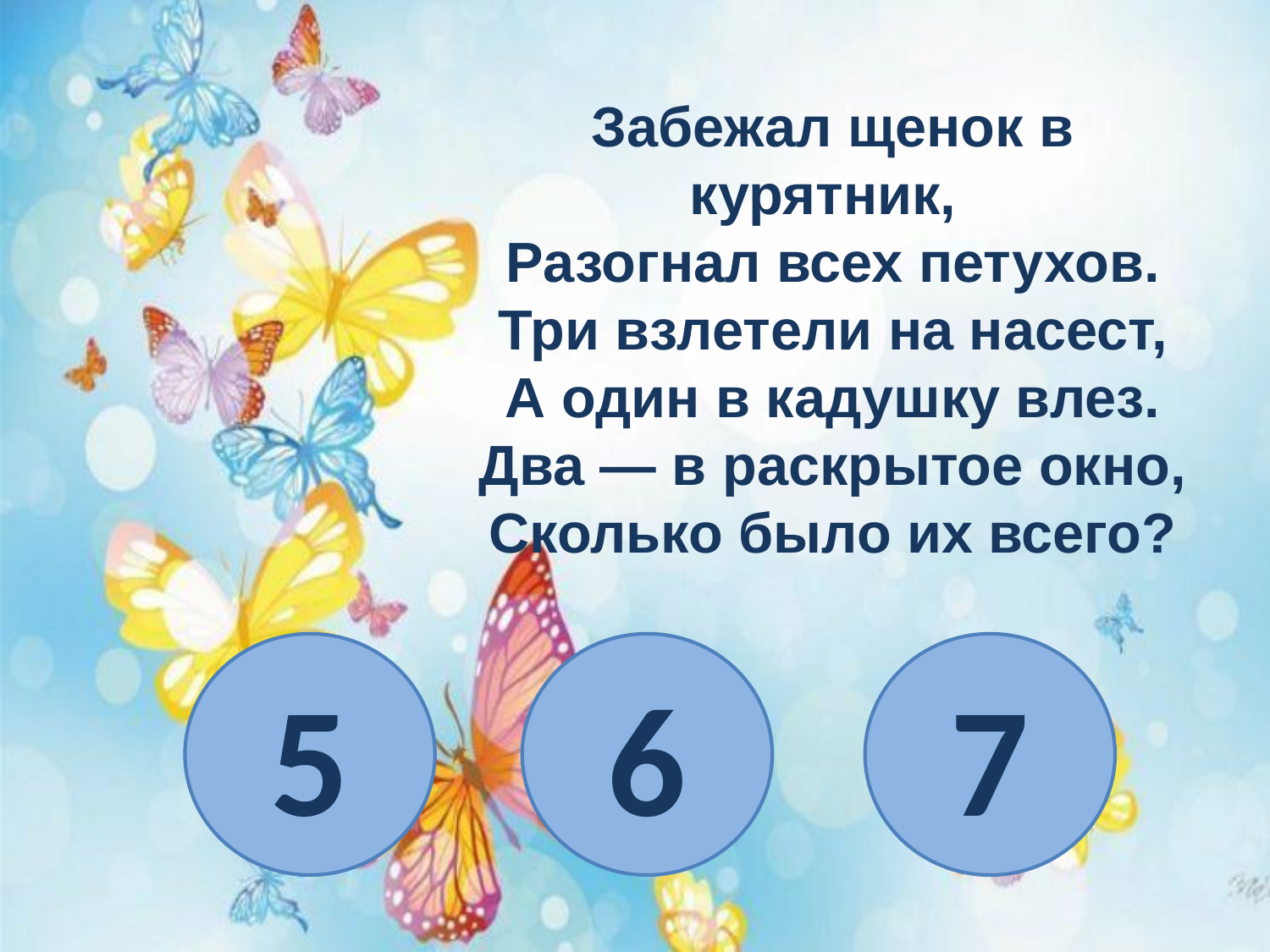

Забежал щенок в курятник,
Разогнал всех петухов.
Три взлетели на насест,
А один в кадушку влез.
Два — в раскрытое окно,
Сколько было их всего?
5
6
7